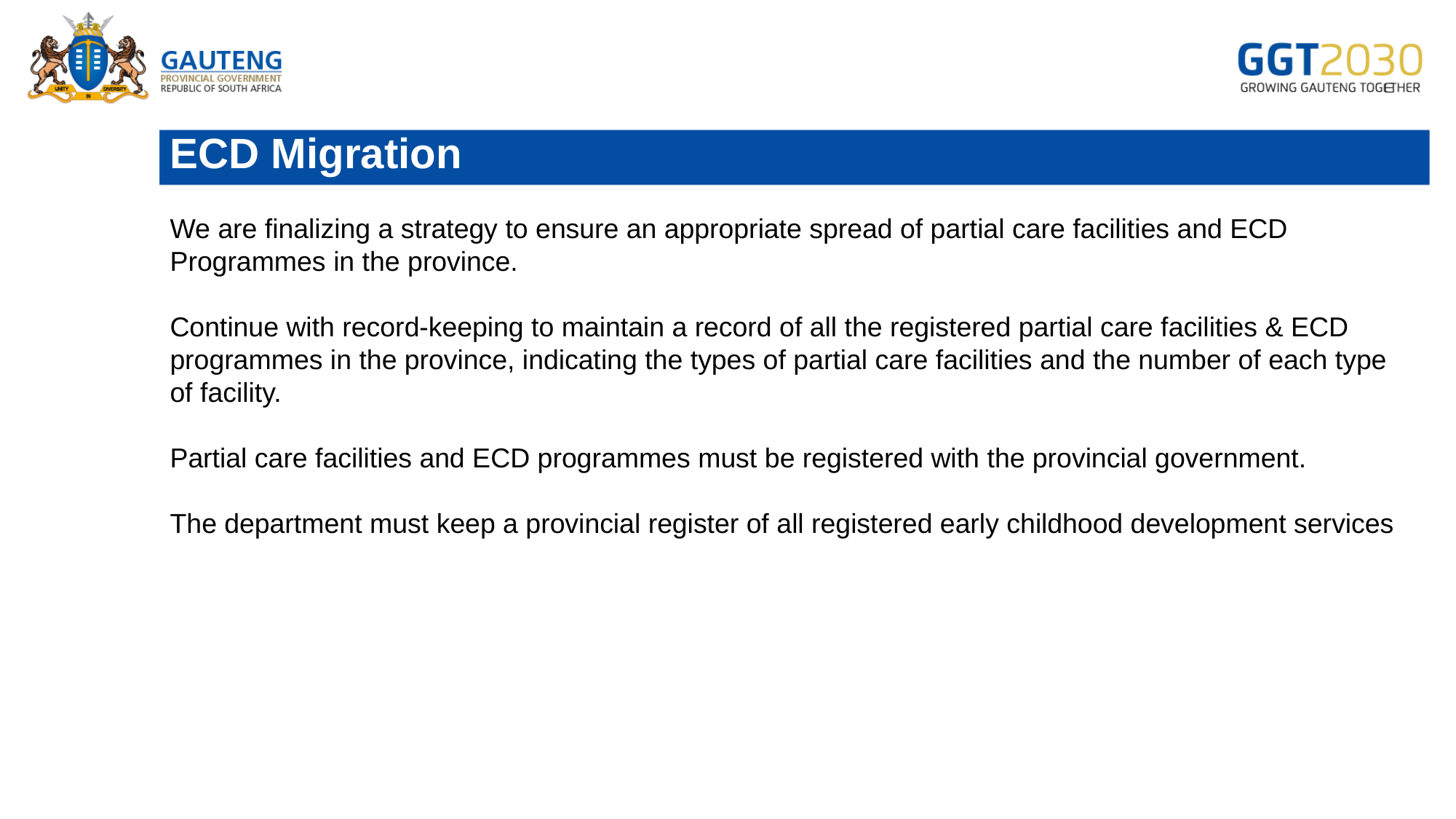

# ECD Migration
We are finalizing a strategy to ensure an appropriate spread of partial care facilities and ECD Programmes in the province.

Continue with record-keeping to maintain a record of all the registered partial care facilities & ECD programmes in the province, indicating the types of partial care facilities and the number of each type of facility.

Partial care facilities and ECD programmes must be registered with the provincial government.

The department must keep a provincial register of all registered early childhood development services